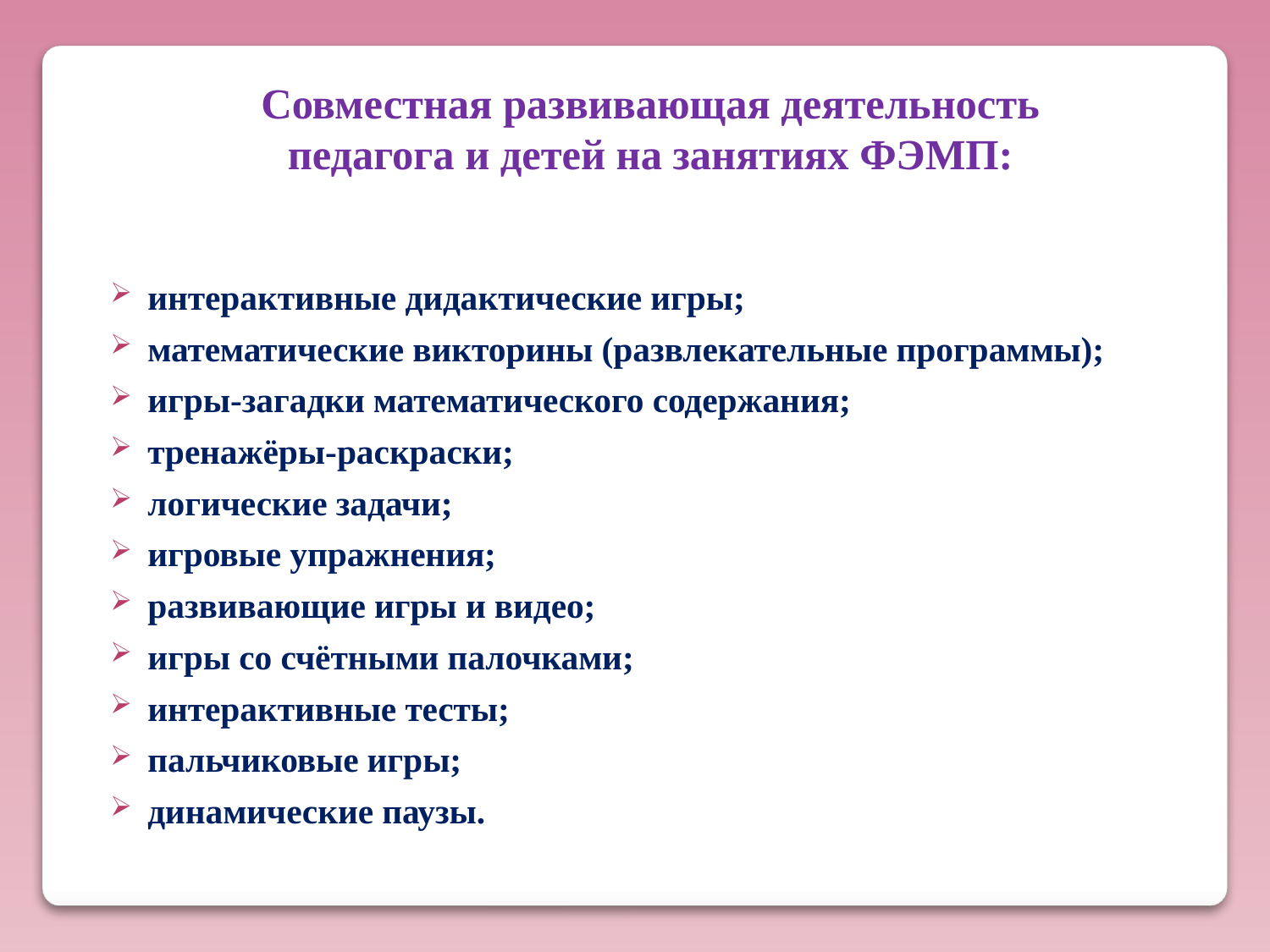

Совместная развивающая деятельность педагога и детей на занятиях ФЭМП:
интерактивные дидактические игры;
математические викторины (развлекательные программы);
игры-загадки математического содержания;
тренажёры-раскраски;
логические задачи;
игровые упражнения;
развивающие игры и видео;
игры со счётными палочками;
интерактивные тесты;
пальчиковые игры;
динамические паузы.